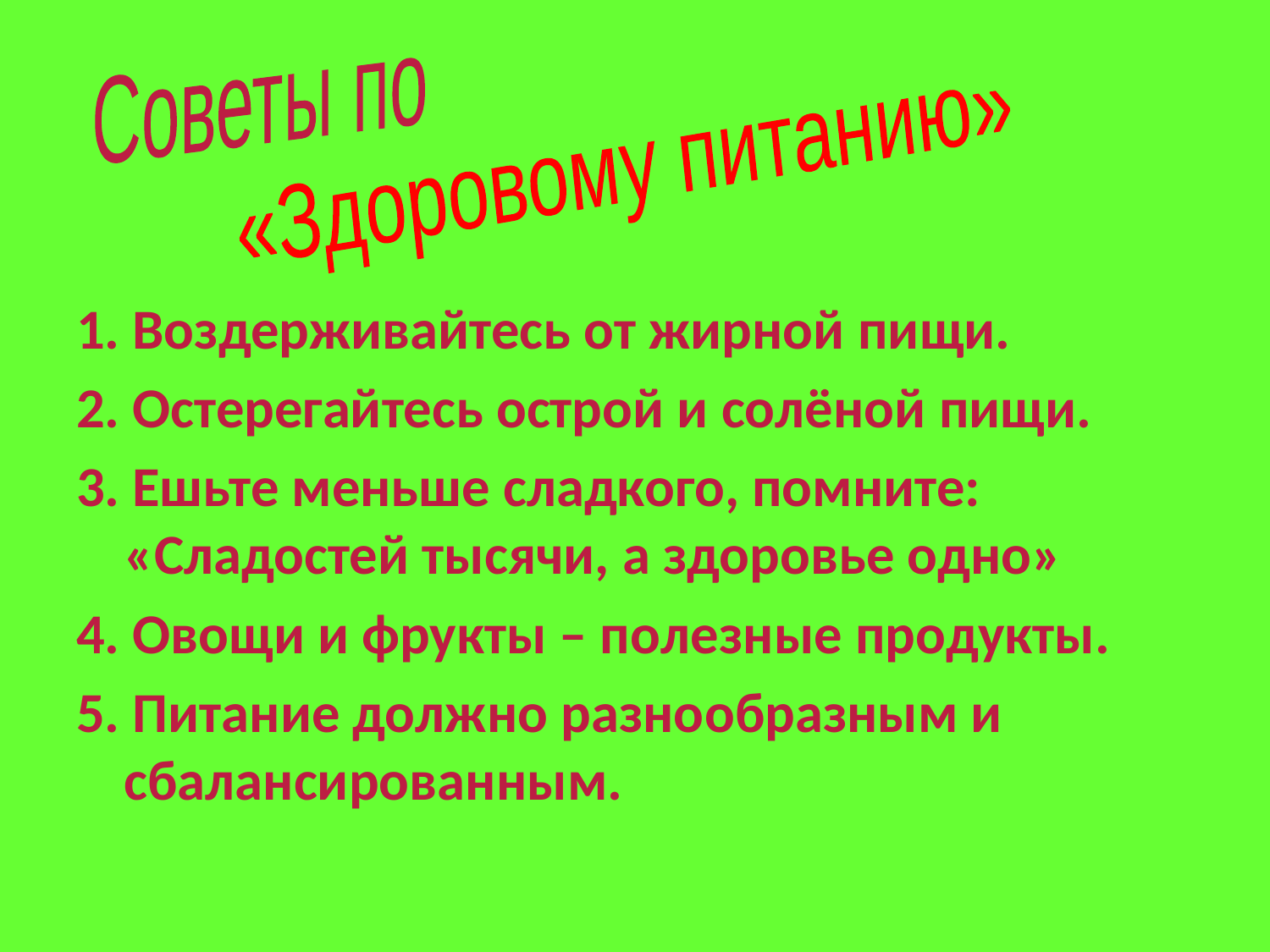

Советы по
#
«Здоровому питанию»
1. Воздерживайтесь от жирной пищи.
2. Остерегайтесь острой и солёной пищи.
3. Ешьте меньше сладкого, помните: «Сладостей тысячи, а здоровье одно»
4. Овощи и фрукты – полезные продукты.
5. Питание должно разнообразным и сбалансированным.